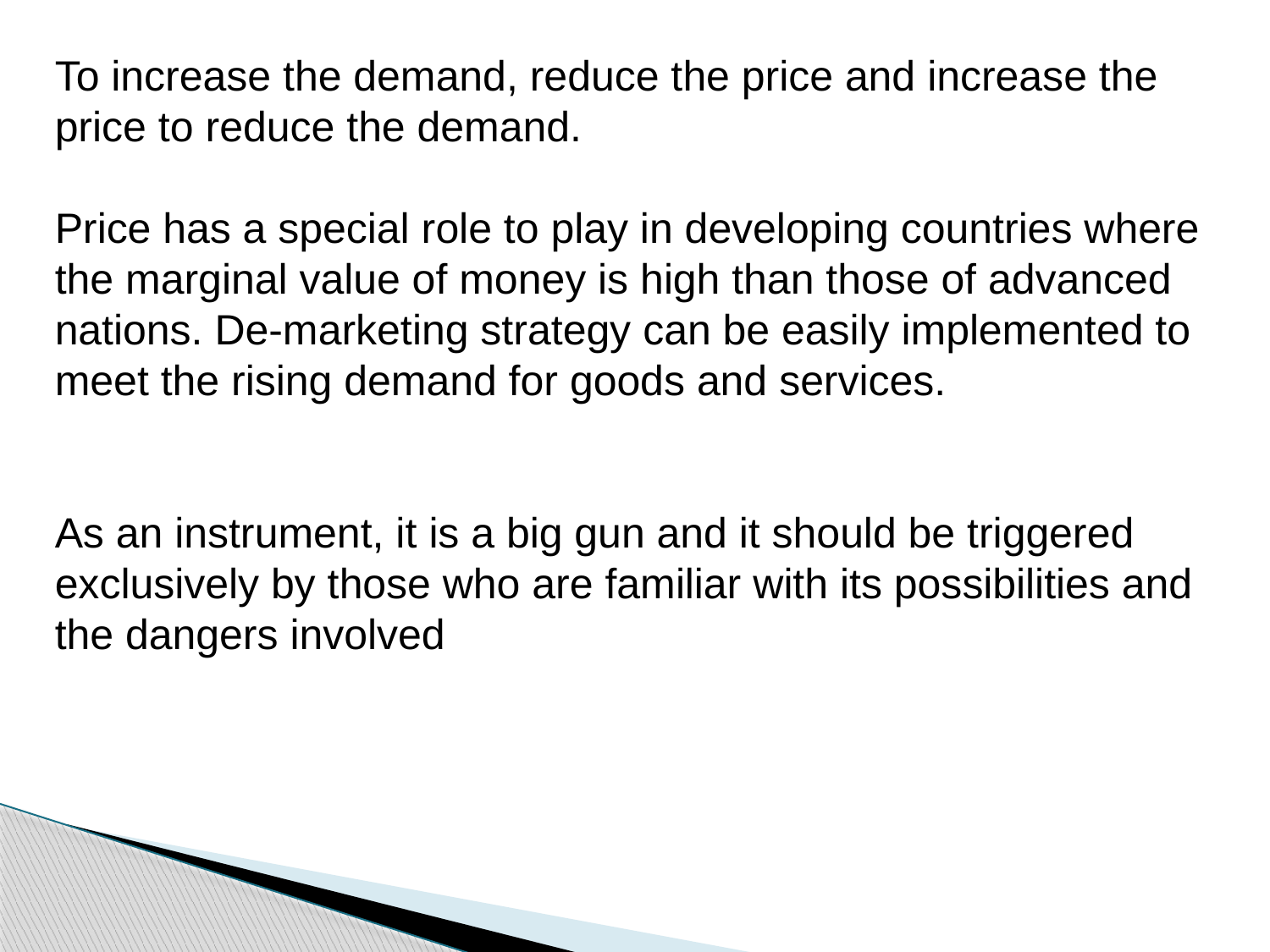

To increase the demand, reduce the price and increase the price to reduce the demand.

Price has a special role to play in developing countries where the marginal value of money is high than those of advanced nations. De-marketing strategy can be easily implemented to meet the rising demand for goods and services.

As an instrument, it is a big gun and it should be triggered exclusively by those who are familiar with its possibilities and the dangers involved